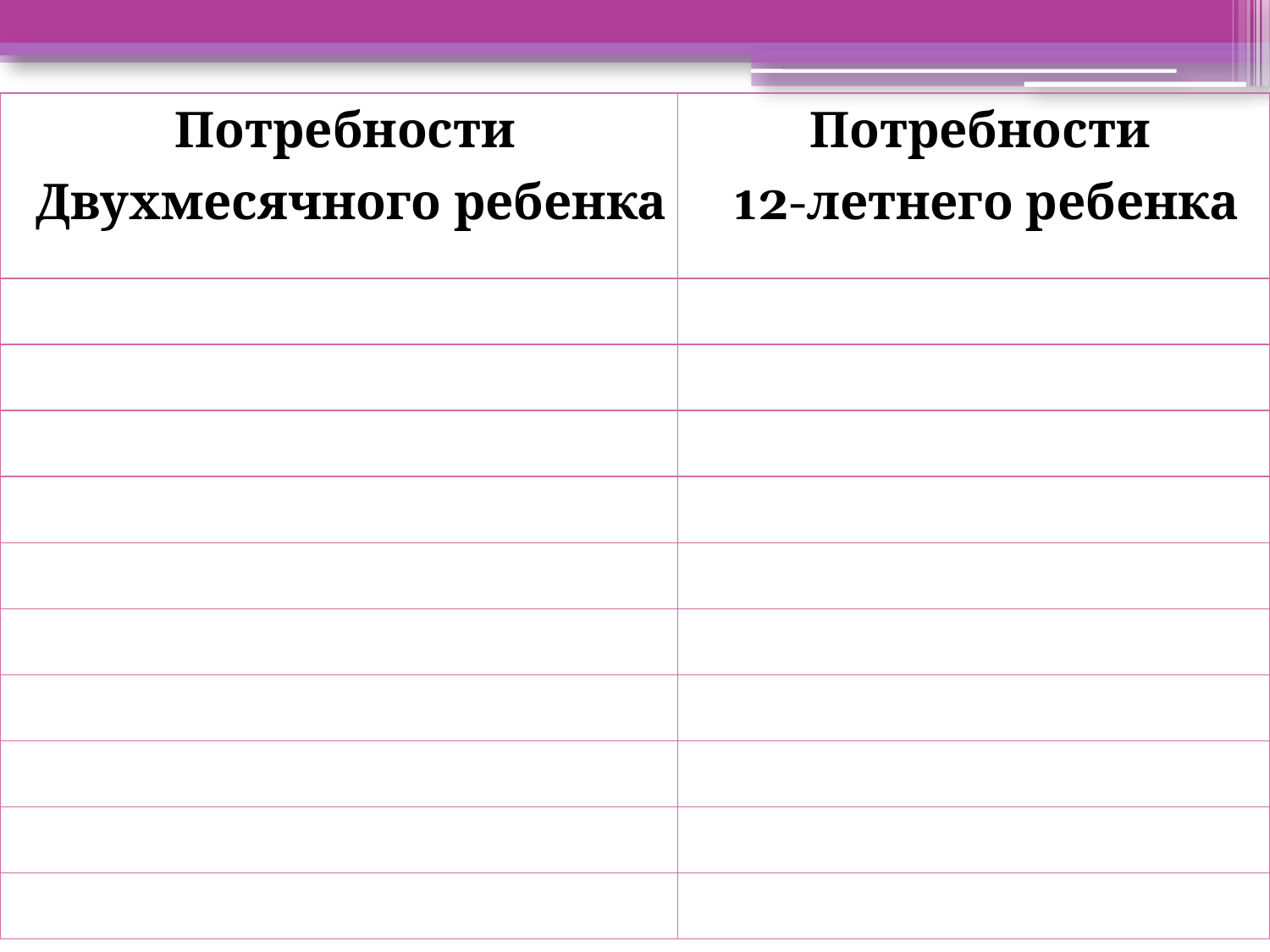

| Потребности Двухмесячного ребенка | Потребности 12-летнего ребенка |
| --- | --- |
|  |  |
|  |  |
|  |  |
|  |  |
|  |  |
|  |  |
|  |  |
|  |  |
|  |  |
|  |  |